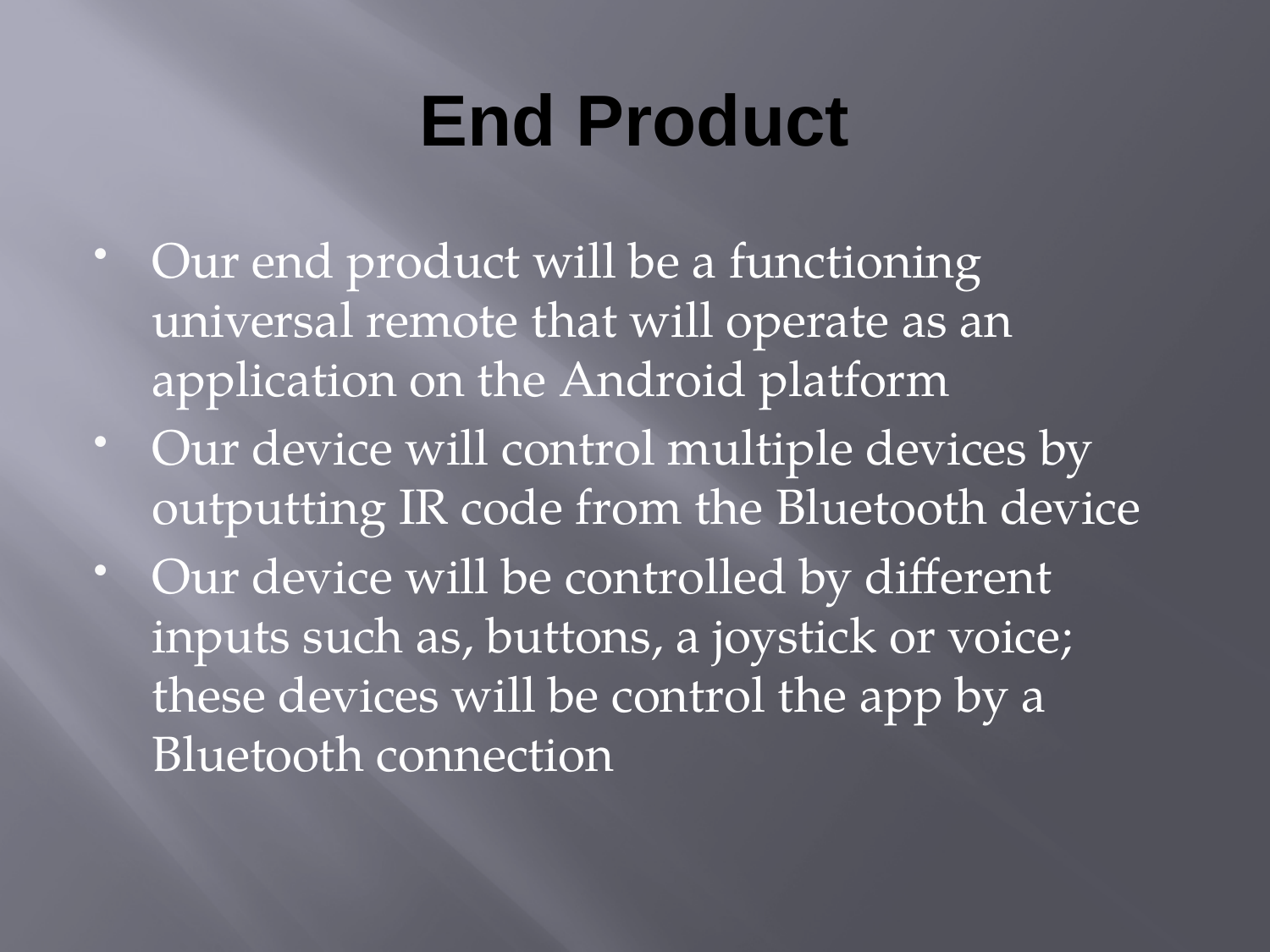

# End Product
Our end product will be a functioning universal remote that will operate as an  application on the Android platform
Our device will control multiple devices by outputting IR code from the Bluetooth device
Our device will be controlled by different inputs such as, buttons, a joystick or voice; these devices will be control the app by a Bluetooth connection